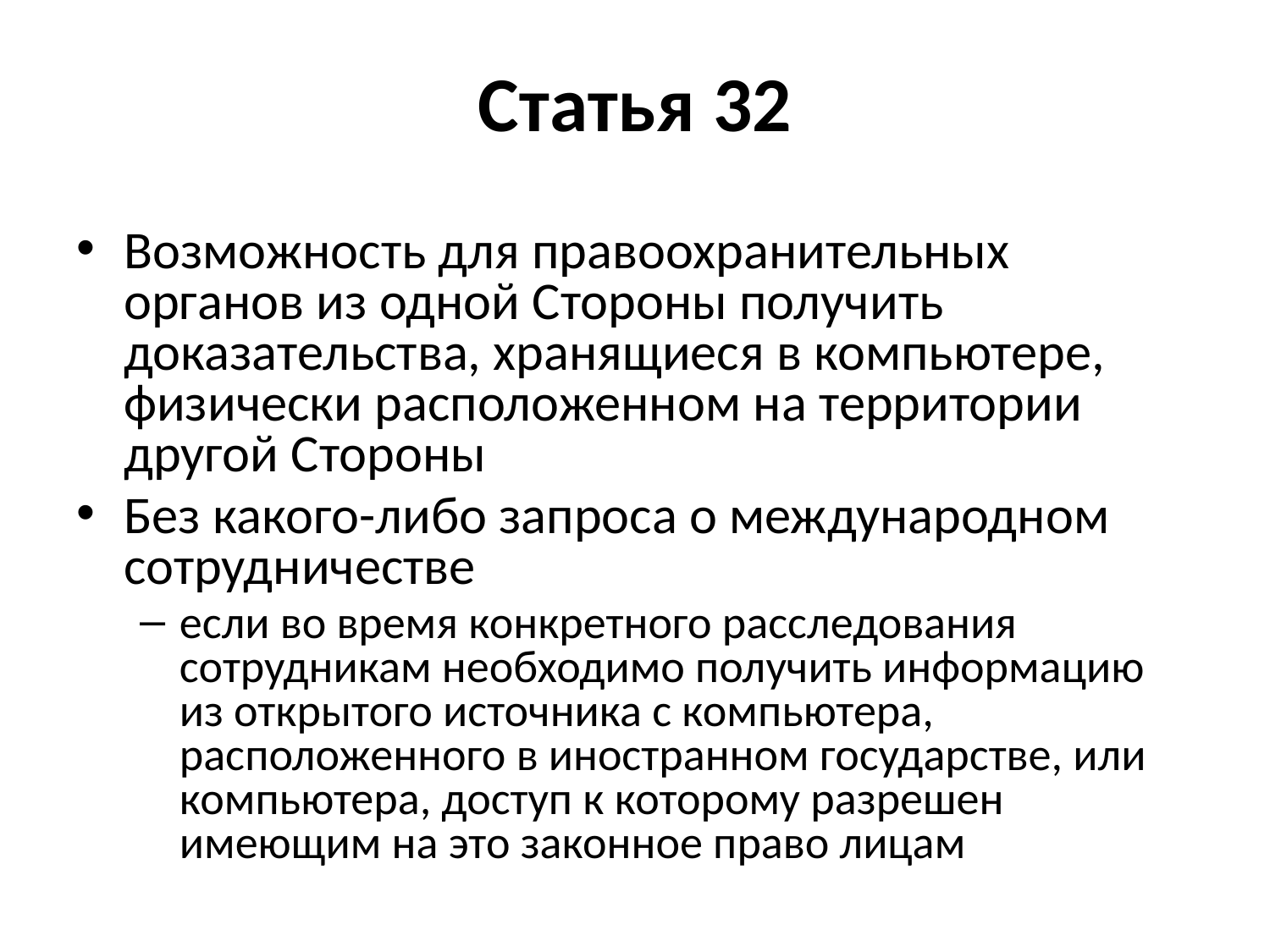

# Статья 32
Возможность для правоохранительных органов из одной Стороны получить доказательства, хранящиеся в компьютере, физически расположенном на территории другой Стороны
Без какого-либо запроса о международном сотрудничестве
если во время конкретного расследования сотрудникам необходимо получить информацию из открытого источника с компьютера, расположенного в иностранном государстве, или компьютера, доступ к которому разрешен имеющим на это законное право лицам